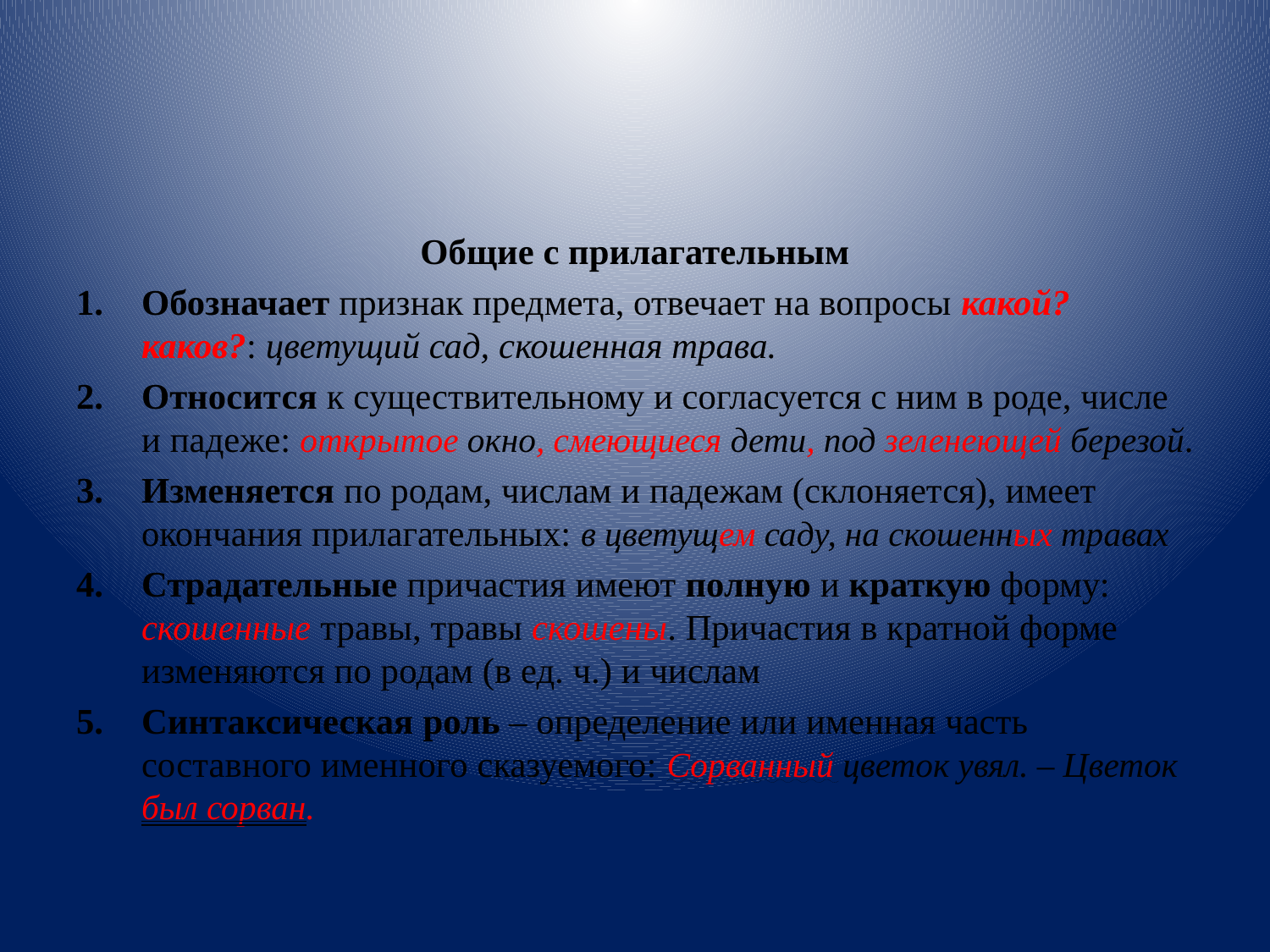

#
Общие с прилагательным
Обозначает признак предмета, отвечает на вопросы какой? каков?: цветущий сад, скошенная трава.
Относится к существительному и согласуется с ним в роде, числе и падеже: открытое окно, смеющиеся дети, под зеленеющей березой.
Изменяется по родам, числам и падежам (склоняется), имеет окончания прилагательных: в цветущем саду, на скошенных травах
Страдательные причастия имеют полную и краткую форму: скошенные травы, травы скошены. Причастия в кратной форме изменяются по родам (в ед. ч.) и числам
Синтаксическая роль – определение или именная часть составного именного сказуемого: Сорванный цветок увял. – Цветок был сорван.